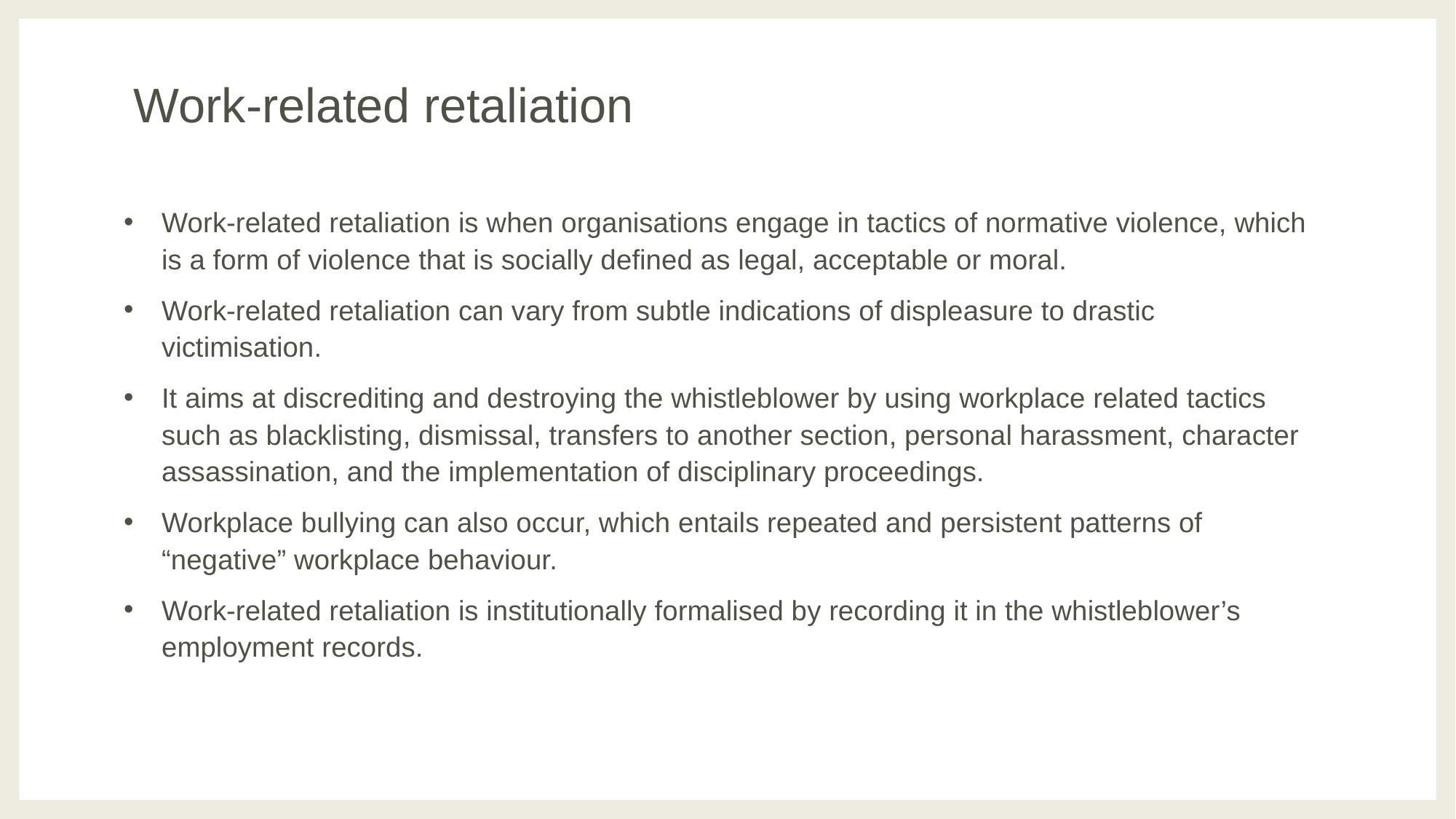

# Work-related retaliation
Work-related retaliation is when organisations engage in tactics of normative violence, which is a form of violence that is socially defined as legal, acceptable or moral.
Work-related retaliation can vary from subtle indications of displeasure to drastic victimisation.
It aims at discrediting and destroying the whistleblower by using workplace related tactics such as blacklisting, dismissal, transfers to another section, personal harassment, character assassination, and the implementation of disciplinary proceedings.
Workplace bullying can also occur, which entails repeated and persistent patterns of  “negative” workplace behaviour.
Work-related retaliation is institutionally formalised by recording it in the whistleblower’s employment records.